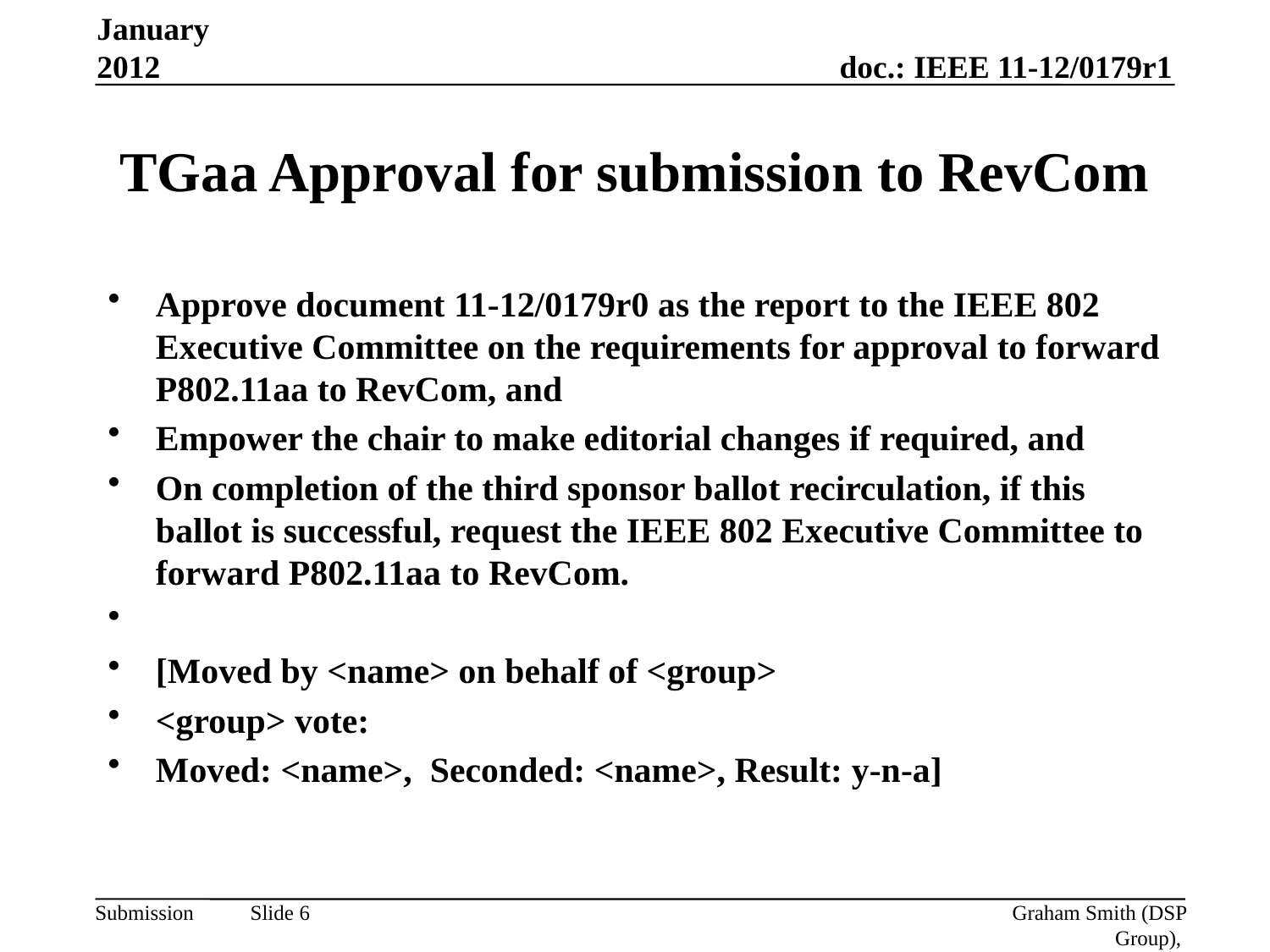

January 2012
# TGaa Approval for submission to RevCom
Approve document 11-12/0179r0 as the report to the IEEE 802 Executive Committee on the requirements for approval to forward P802.11aa to RevCom, and
Empower the chair to make editorial changes if required, and
On completion of the third sponsor ballot recirculation, if this ballot is successful, request the IEEE 802 Executive Committee to forward P802.11aa to RevCom.

[Moved by <name> on behalf of <group>
<group> vote:
Moved: <name>,  Seconded: <name>, Result: y-n-a]
Graham Smith (DSP Group),
Slide 6